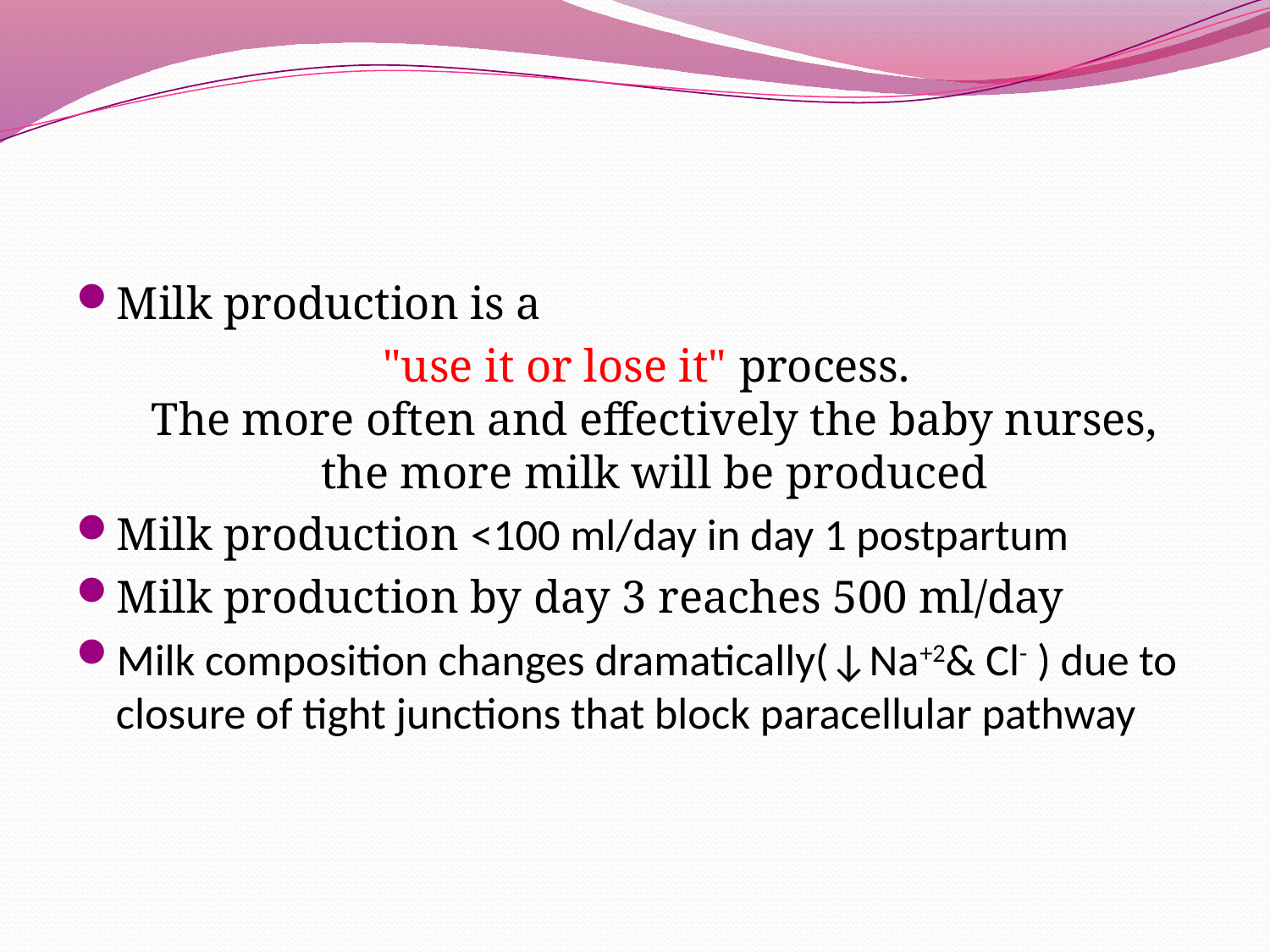

#
Milk production is a
  "use it or lose it" process.
The more often and effectively the baby nurses, the more milk will be produced
Milk production <100 ml/day in day 1 postpartum
Milk production by day 3 reaches 500 ml/day
Milk composition changes dramatically(↓Na+2& Cl- ) due to closure of tight junctions that block paracellular pathway